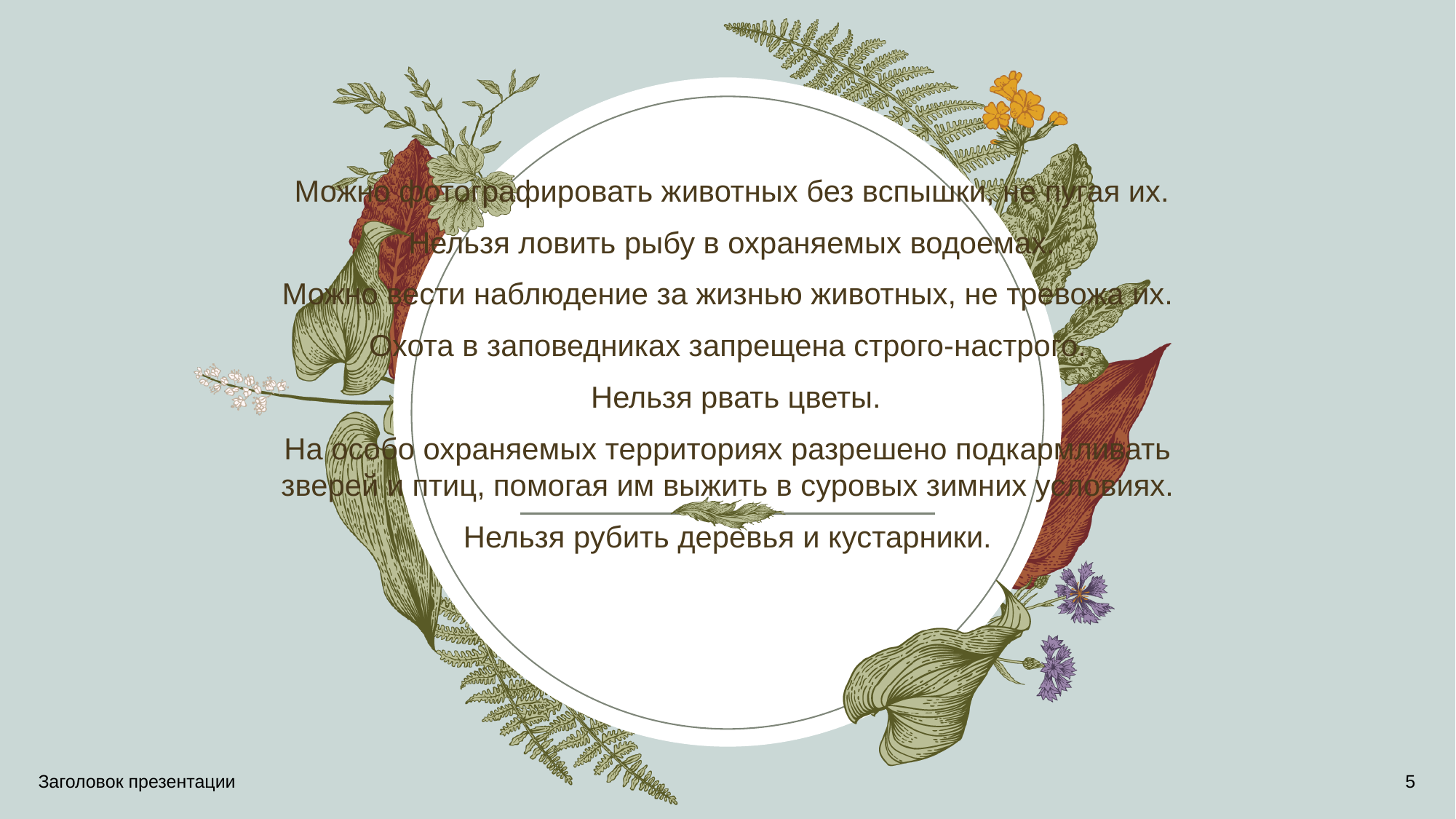

#
 Можно фотографировать животных без вспышки, не пугая их.
 Нельзя ловить рыбу в охраняемых водоемах.
  Можно вести наблюдение за жизнью животных, не тревожа их.
Охота в заповедниках запрещена строго-настрого.
  Нельзя рвать цветы.
На особо охраняемых территориях разрешено подкармливать зверей и птиц, помогая им выжить в суровых зимних условиях.
Нельзя рубить деревья и кустарники.
Заголовок презентации
5